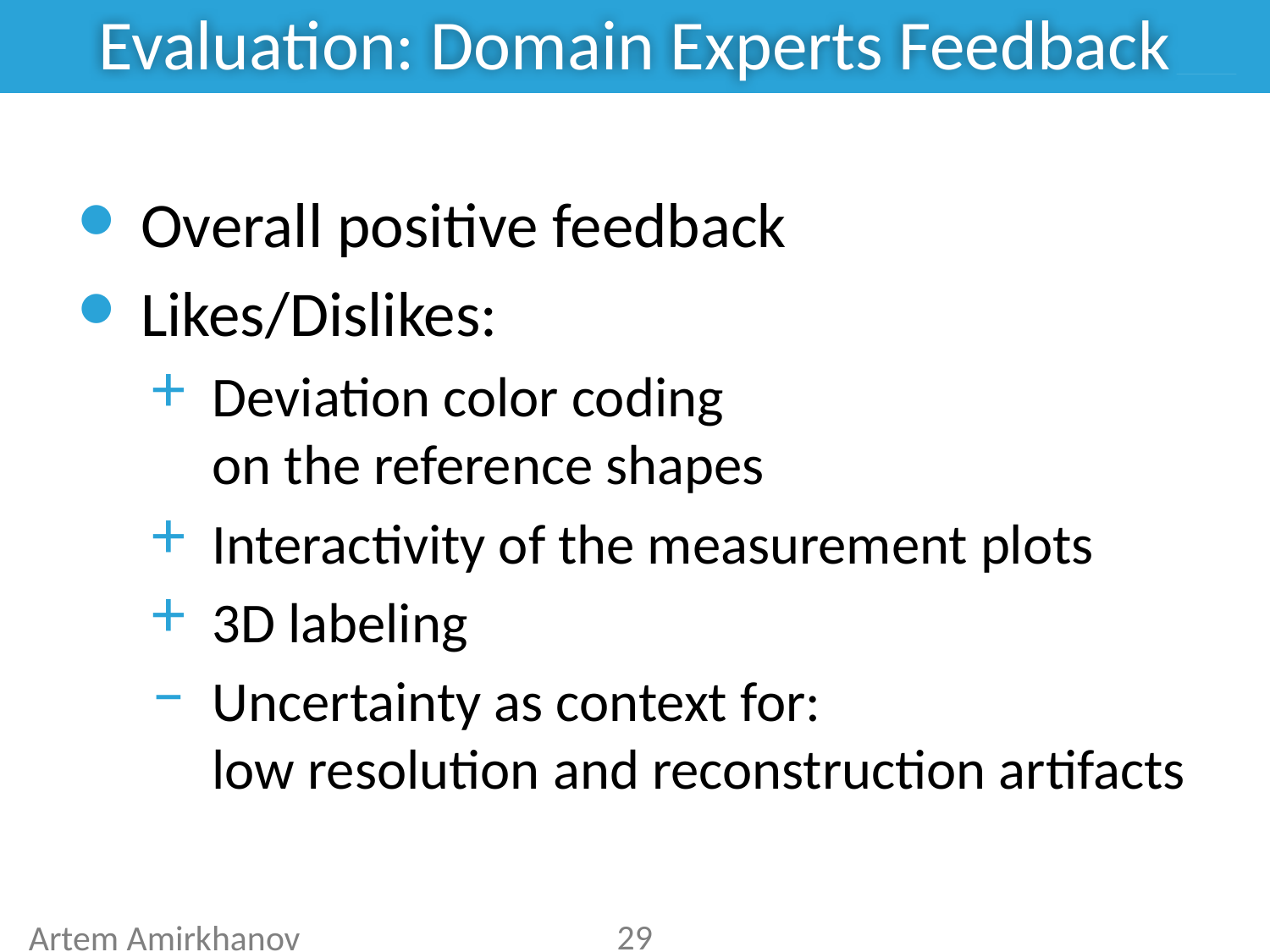

# Evaluation: Domain Experts Feedback
Overall positive feedback
Likes/Dislikes:
Deviation color coding
on the reference shapes
Interactivity of the measurement plots
3D labeling
Uncertainty as context for:
low resolution and reconstruction artifacts
29
Artem Amirkhanov